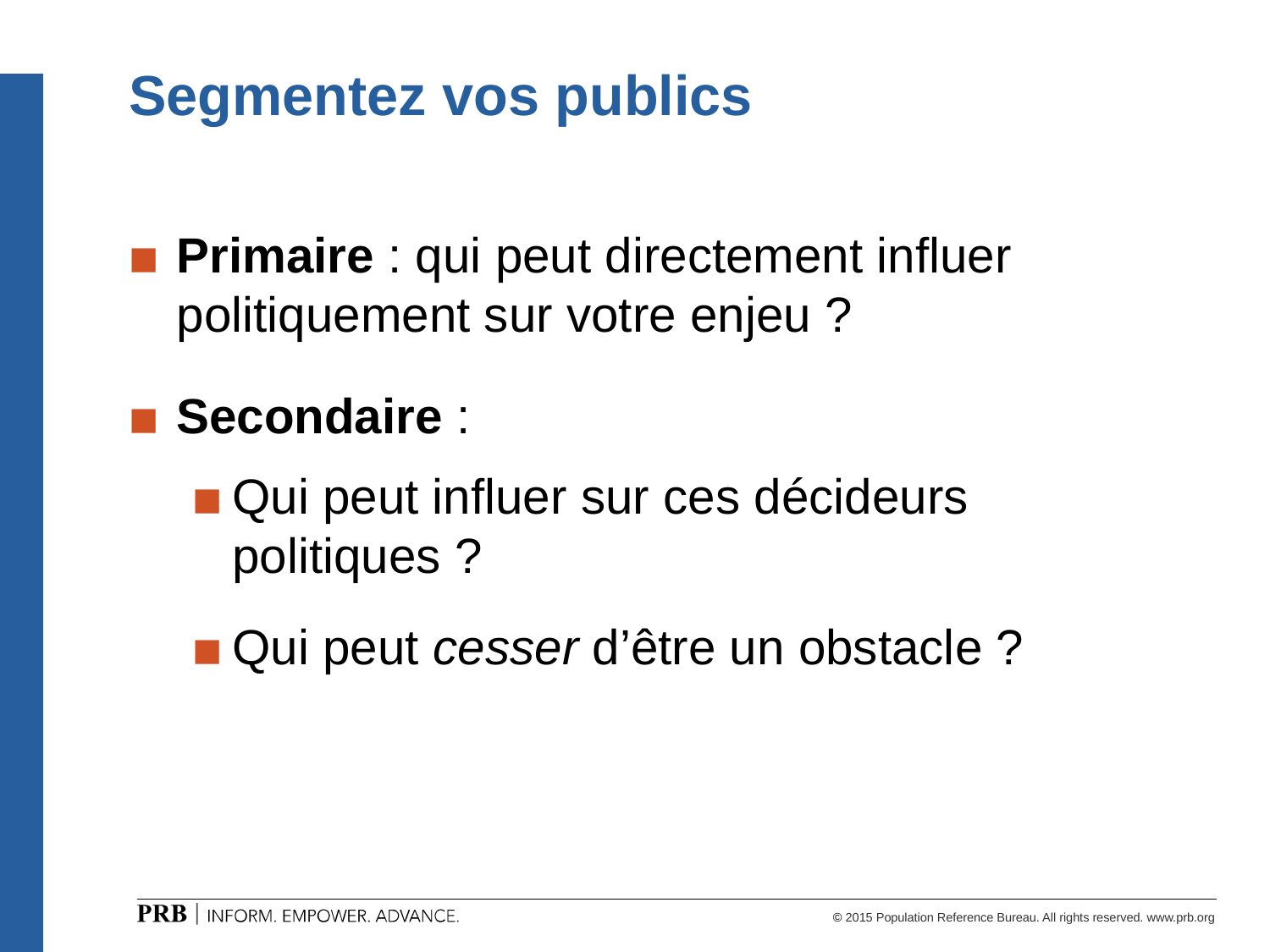

# Segmentez vos publics
Primaire : qui peut directement influer politiquement sur votre enjeu ?
Secondaire :
Qui peut influer sur ces décideurs politiques ?
Qui peut cesser d’être un obstacle ?